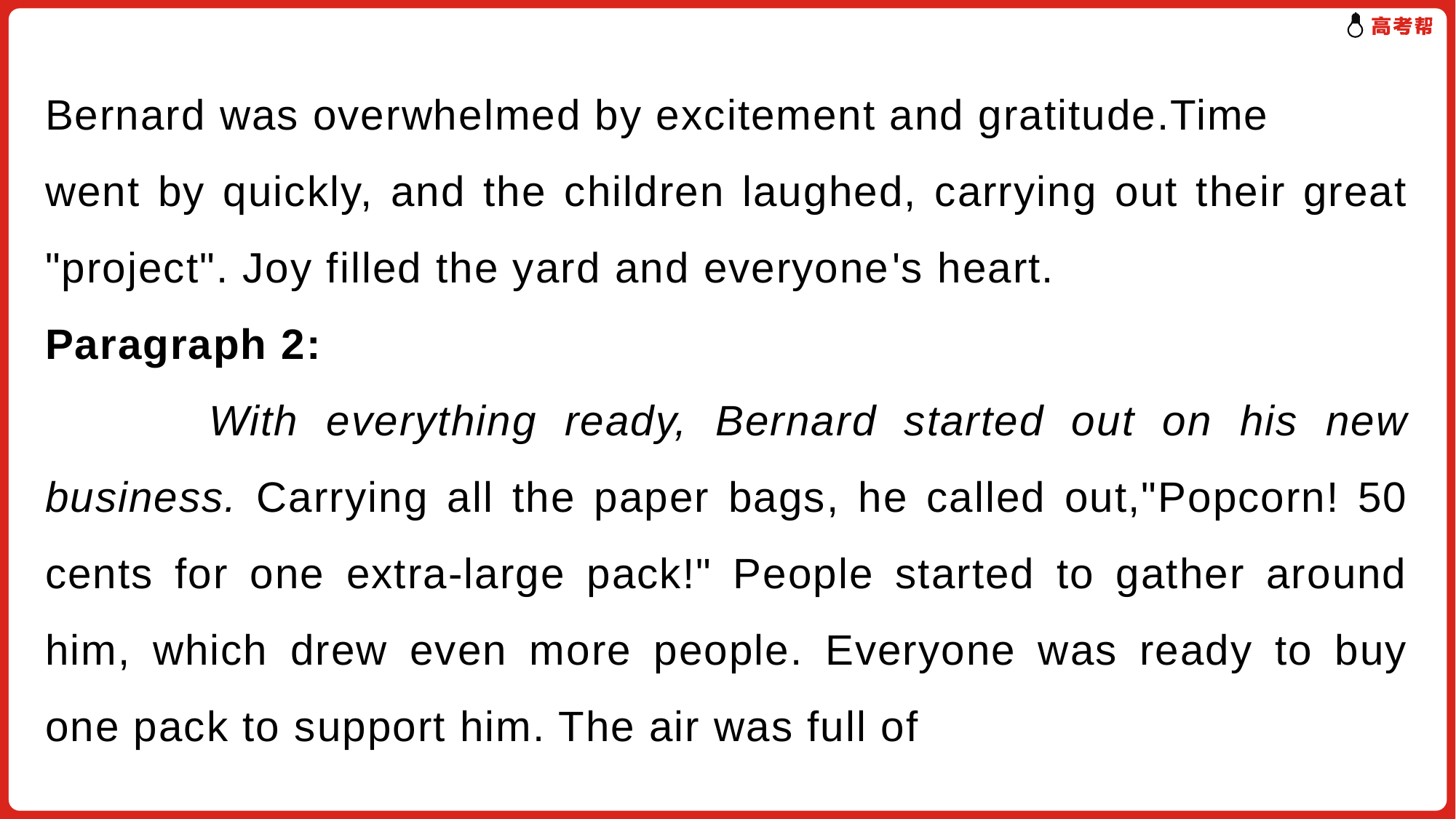

Bernard was overwhelmed by excitement and gratitude.Time
went by quickly, and the children laughed, carrying out their great "project". Joy filled the yard and everyone's heart.
Paragraph 2:
      With everything ready, Bernard started out on his new business. Carrying all the paper bags, he called out,"Popcorn! 50 cents for one extra-large pack!" People started to gather around him, which drew even more people. Everyone was ready to buy one pack to support him. The air was full of